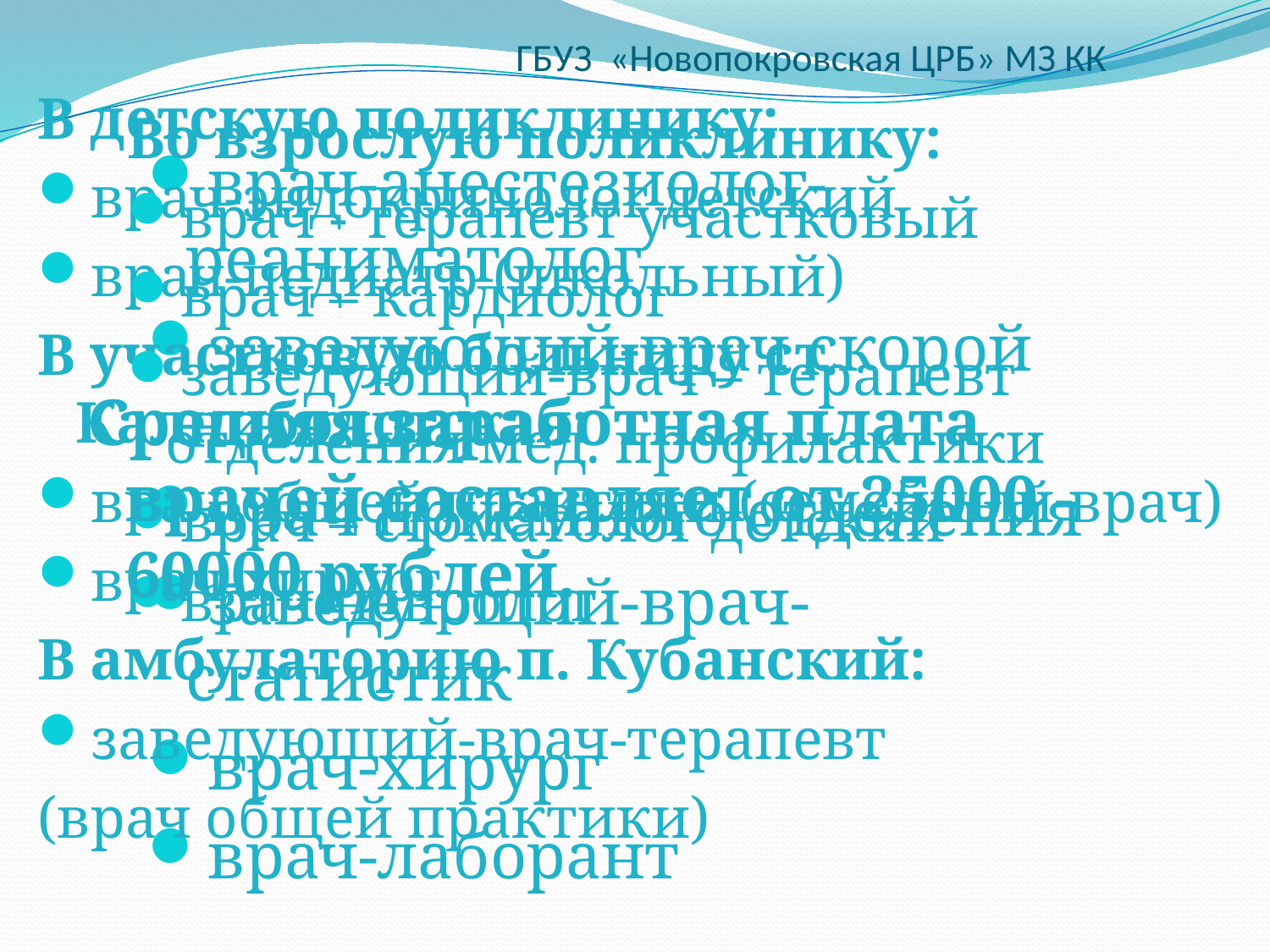

ГБУЗ  «Новопокровская ЦРБ» МЗ КК
В детскую поликлинику:
врач-эндокринолог детский
врач-педиатр (школьный)
В участковую больницу ст. Калниболотская:
врач общей практики (семейный врач)
врач-хирург
В амбулаторию п. Кубанский:
заведующий-врач-терапевт
(врач общей практики)
Во взрослую поликлинику:
врач - терапевт участковый
врач – кардиолог
заведующий-врач – терапевт отделения мед. профилактики
врач – стоматолог детский
врач-невролог
врач-анестезиолог-реаниматолог
заведующий-врач скорой помощи
врач приемного отделения
заведующий-врач-статистик
врач-хирург
врач-лаборант
Средняя заработная плата врачей составляет от 25000 - 60000 рублей.